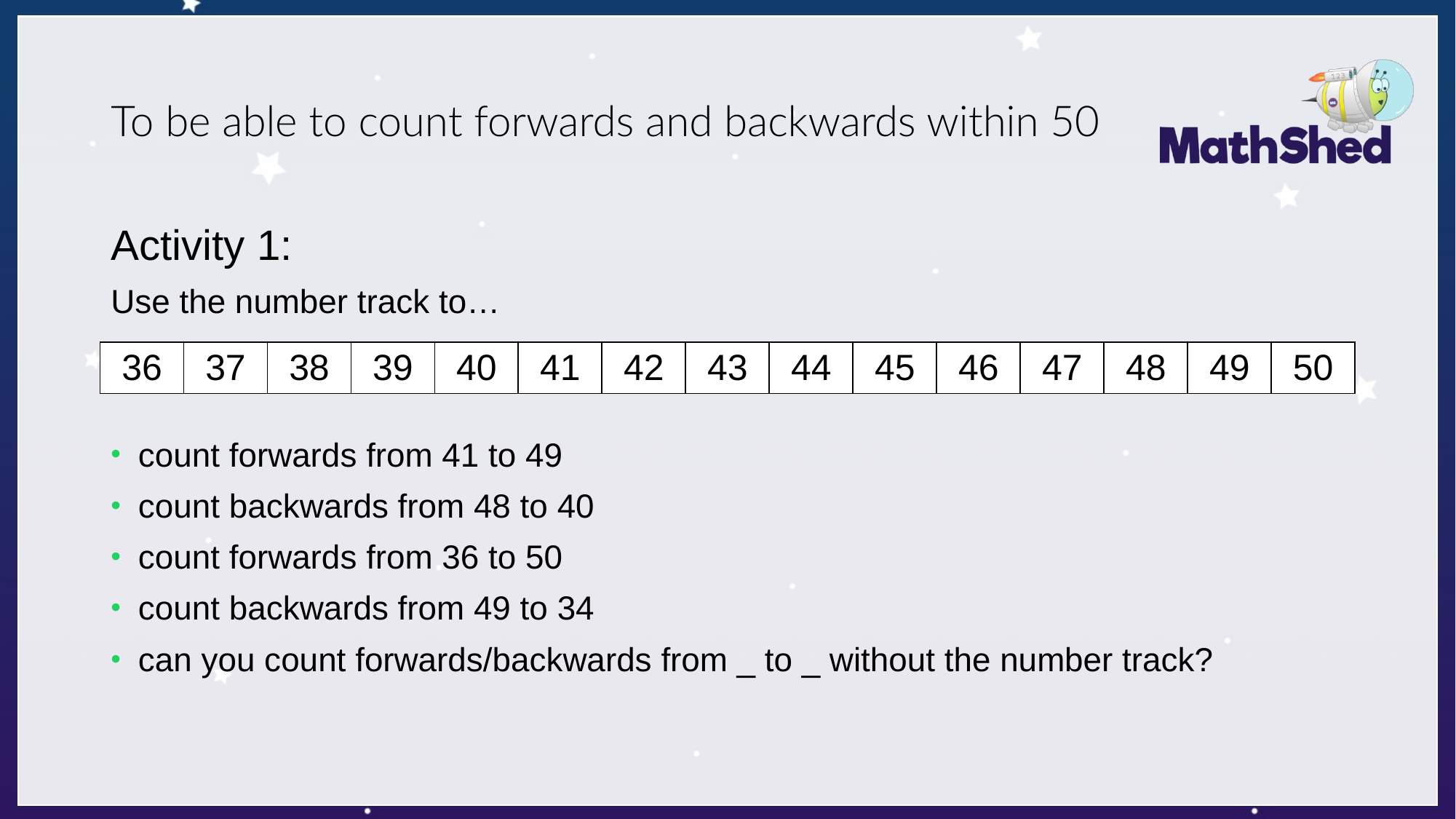

# To be able to count forwards and backwards within 50
Activity 1:
Use the number track to…

count forwards from 41 to 49
count backwards from 48 to 40
count forwards from 36 to 50
count backwards from 49 to 34
can you count forwards/backwards from _ to _ without the number track?
| 36 | 37 | 38 | 39 | 40 | 41 | 42 | 43 | 44 | 45 | 46 | 47 | 48 | 49 | 50 |
| --- | --- | --- | --- | --- | --- | --- | --- | --- | --- | --- | --- | --- | --- | --- |